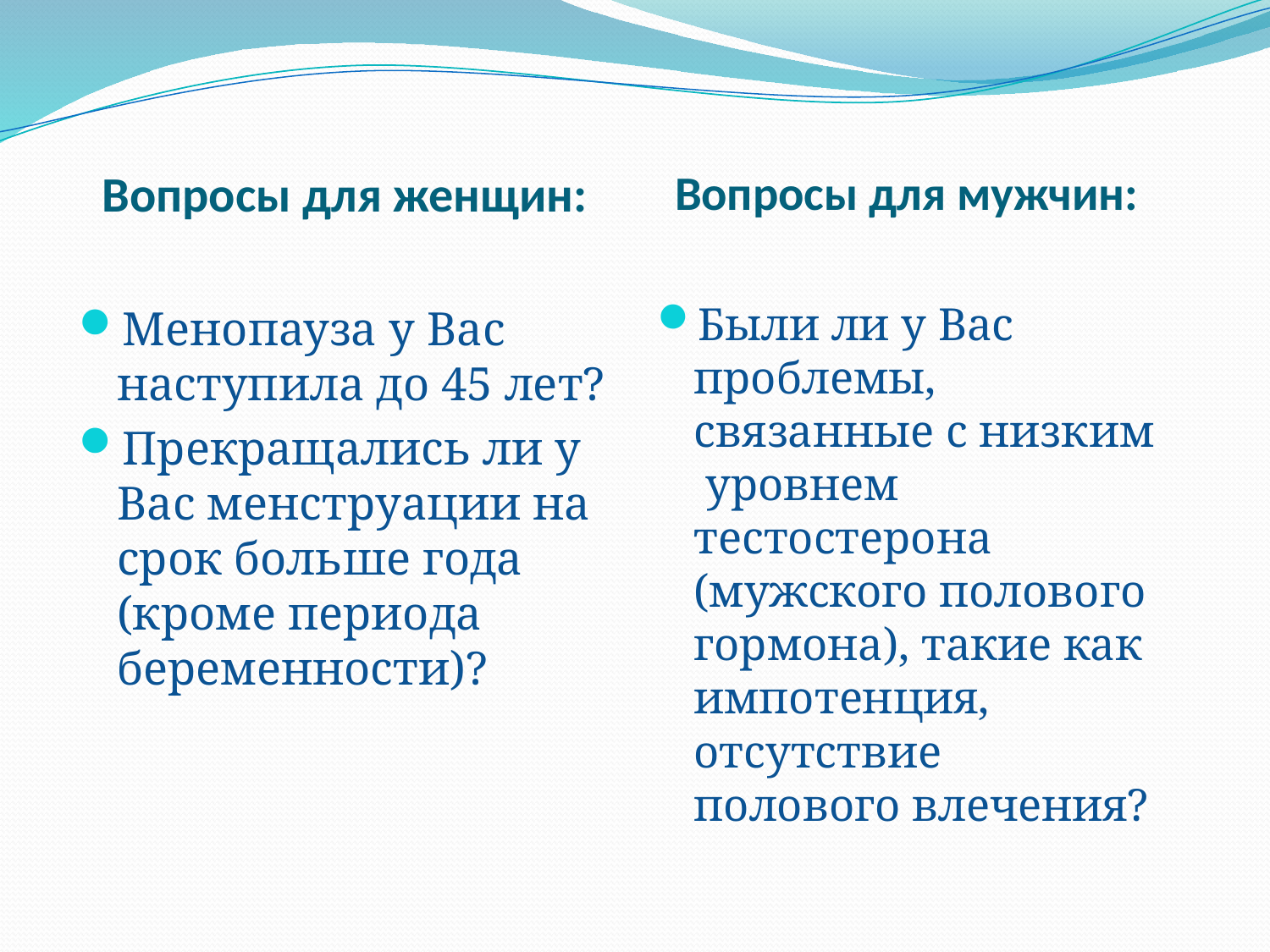

Вопросы для женщин:

Менопауза у Вас наступила до 45 лет?
Прекращались ли у Вас менструации на срок больше года (кроме периода беременности)?
Вопросы для мужчин:

Были ли у Вас проблемы, связанные с низким  уровнем тестостерона (мужского полового гормона), такие как импотенция, отсутствие полового влечения?
#